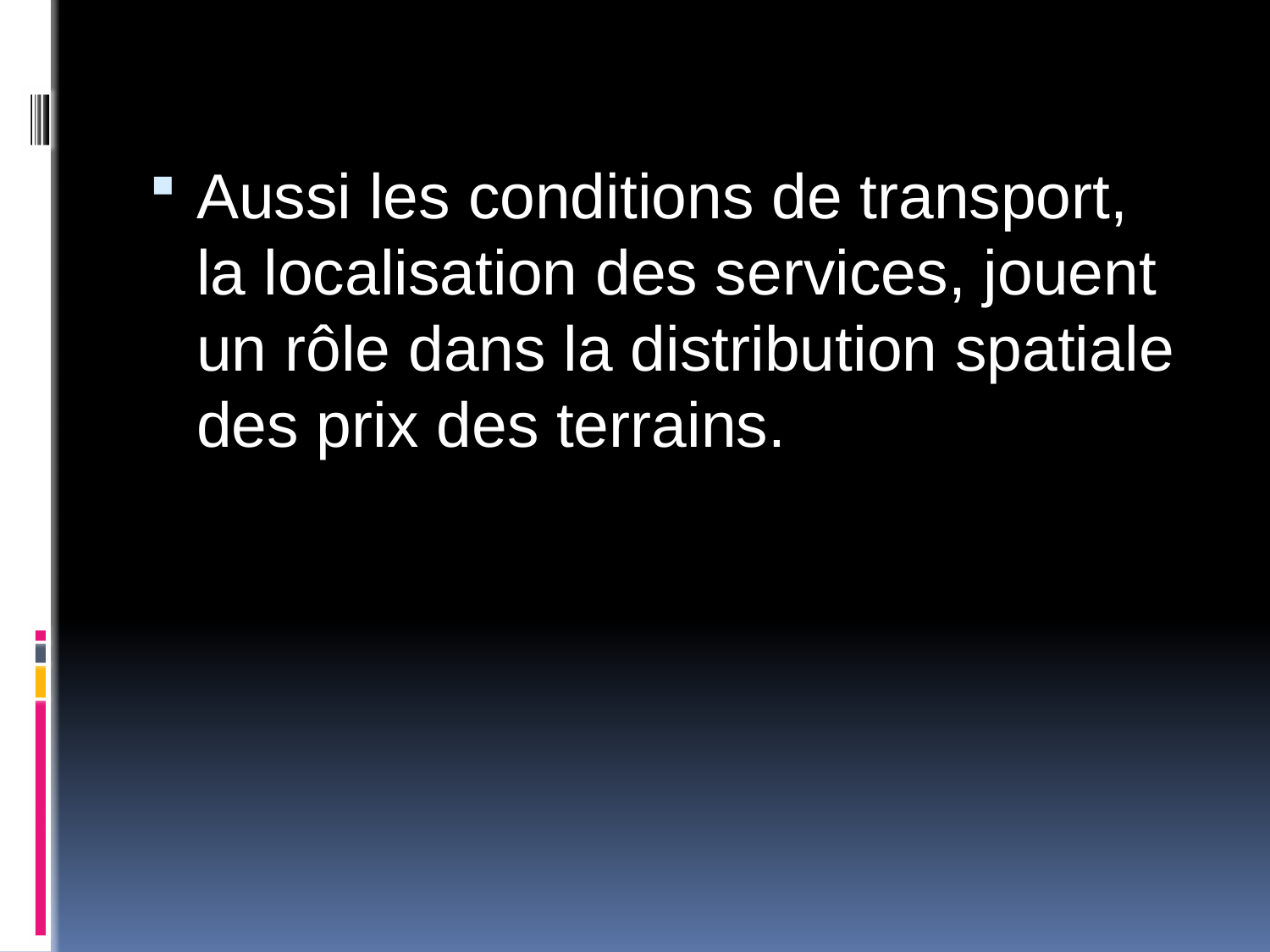

#
Aussi les conditions de transport, la localisation des services, jouent un rôle dans la distribution spatiale des prix des terrains.